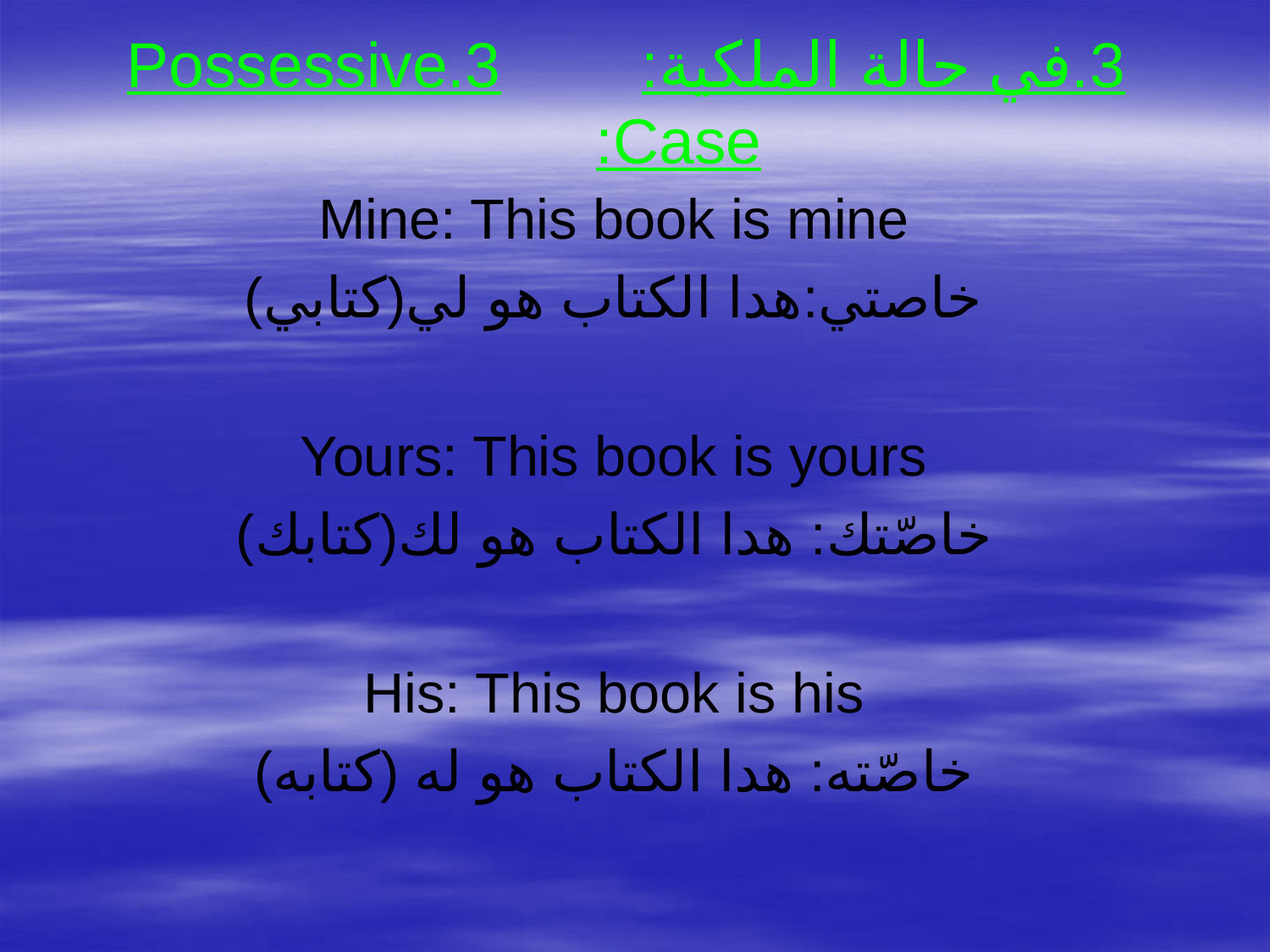

# 3.في حالة الملكية:        3.Possessive Case:
Mine: This book is mine
خاصتي:هدا الكتاب هو لي(كتابي)

Yours: This book is yours
خاصّتك: هدا الكتاب هو لك(كتابك)

His: This book is his
خاصّته: هدا الكتاب هو له (كتابه)